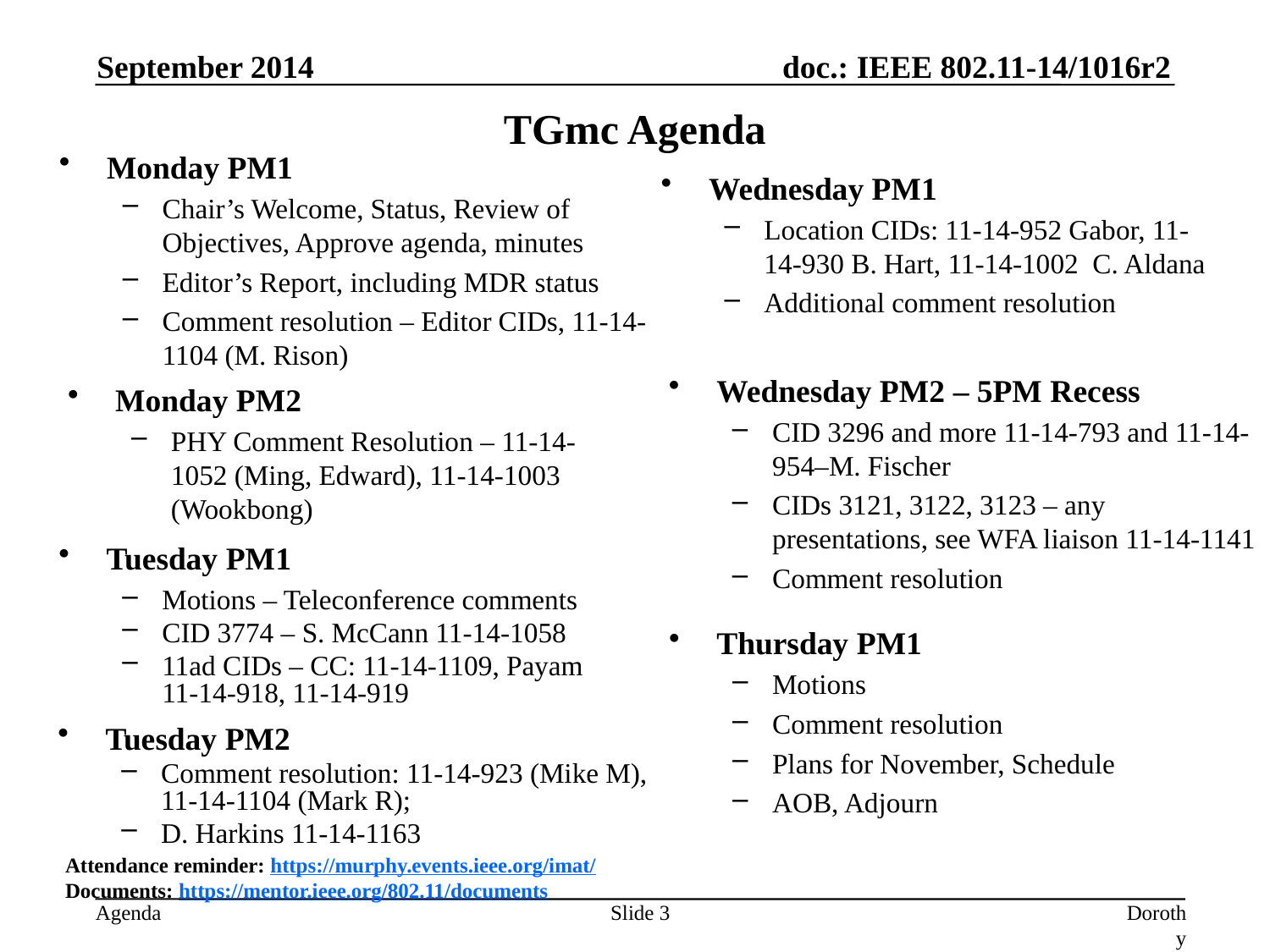

September 2014
# TGmc Agenda
Monday PM1
Chair’s Welcome, Status, Review of Objectives, Approve agenda, minutes
Editor’s Report, including MDR status
Comment resolution – Editor CIDs, 11-14-1104 (M. Rison)
Wednesday PM1
Location CIDs: 11-14-952 Gabor, 11-14-930 B. Hart, 11-14-1002  C. Aldana
Additional comment resolution
Wednesday PM2 – 5PM Recess
CID 3296 and more 11-14-793 and 11-14-954–M. Fischer
CIDs 3121, 3122, 3123 – any presentations, see WFA liaison 11-14-1141
Comment resolution

Monday PM2
PHY Comment Resolution – 11-14-1052 (Ming, Edward), 11-14-1003 (Wookbong)

Tuesday PM1
Motions – Teleconference comments
CID 3774 – S. McCann 11-14-1058
11ad CIDs – CC: 11-14-1109, Payam 11-14-918, 11-14-919

Thursday PM1
Motions
Comment resolution
Plans for November, Schedule
AOB, Adjourn
Tuesday PM2
Comment resolution: 11-14-923 (Mike M), 11-14-1104 (Mark R);
D. Harkins 11-14-1163

Attendance reminder: https://murphy.events.ieee.org/imat/
Documents: https://mentor.ieee.org/802.11/documents
Slide 3
Dorothy Stanley, Aruba Networks